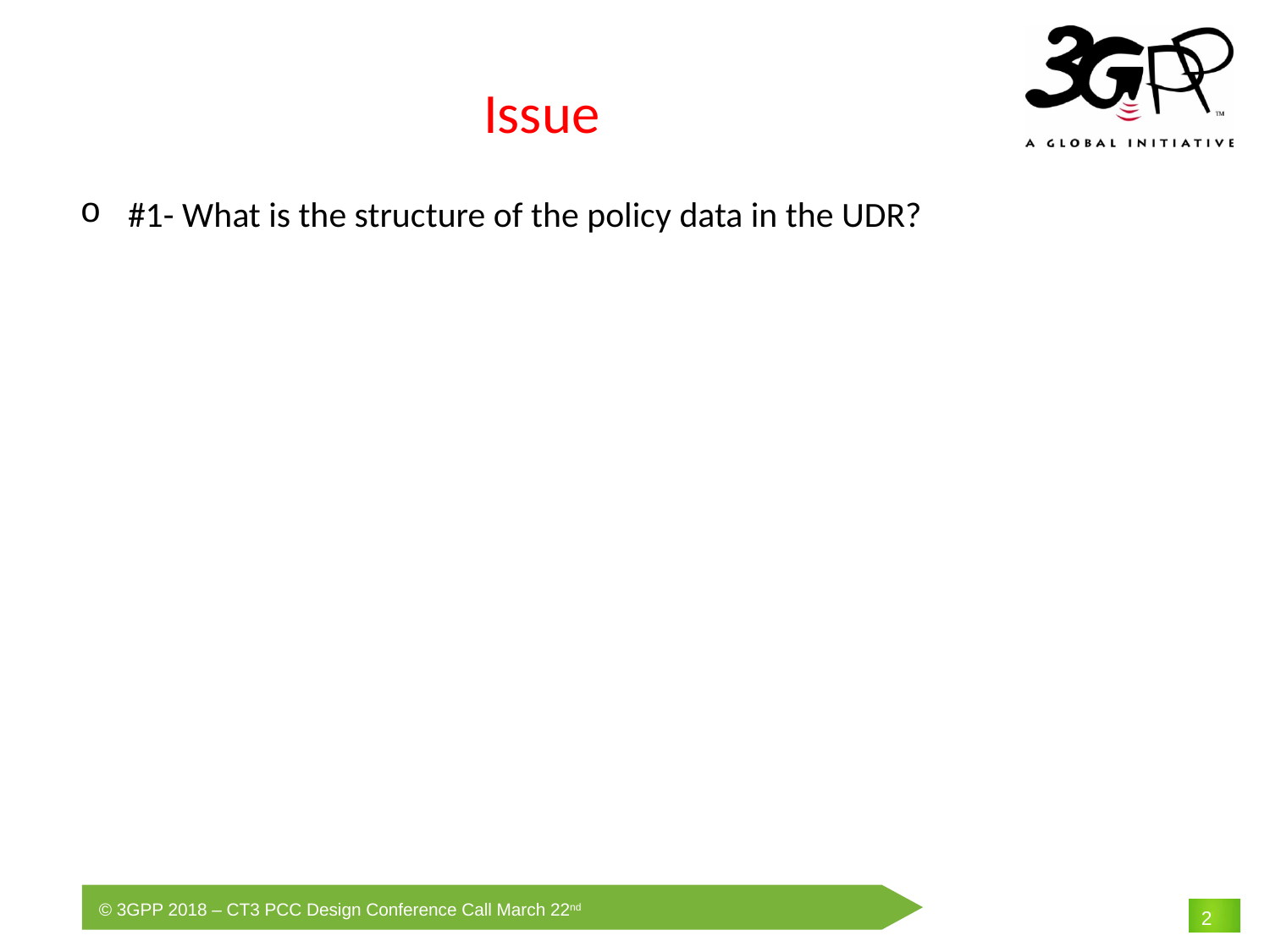

# Issue
#1- What is the structure of the policy data in the UDR?

2